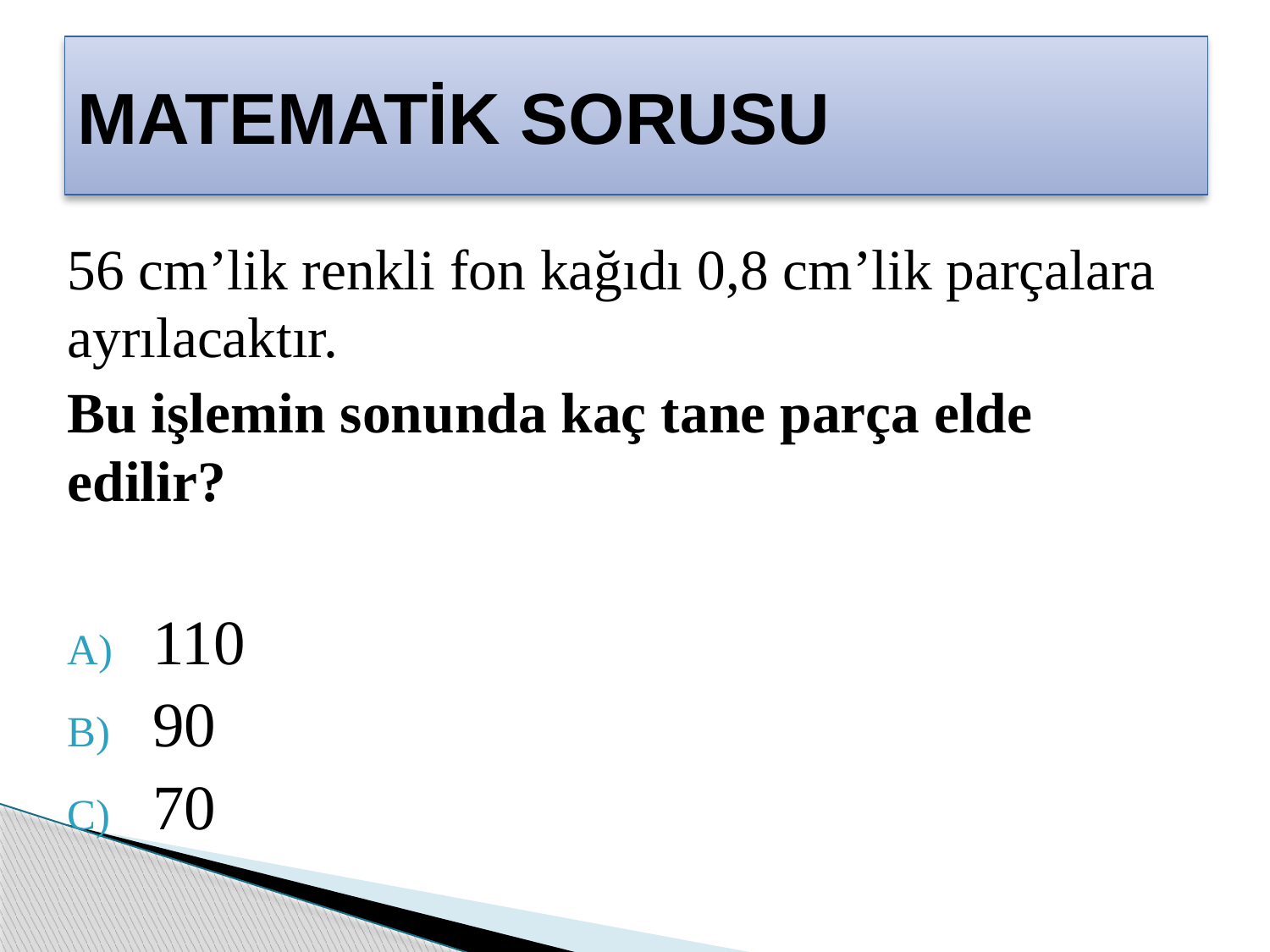

# MATEMATİK SORUSU
56 cm’lik renkli fon kağıdı 0,8 cm’lik parçalara ayrılacaktır.
Bu işlemin sonunda kaç tane parça elde edilir?

 110
 90
 70